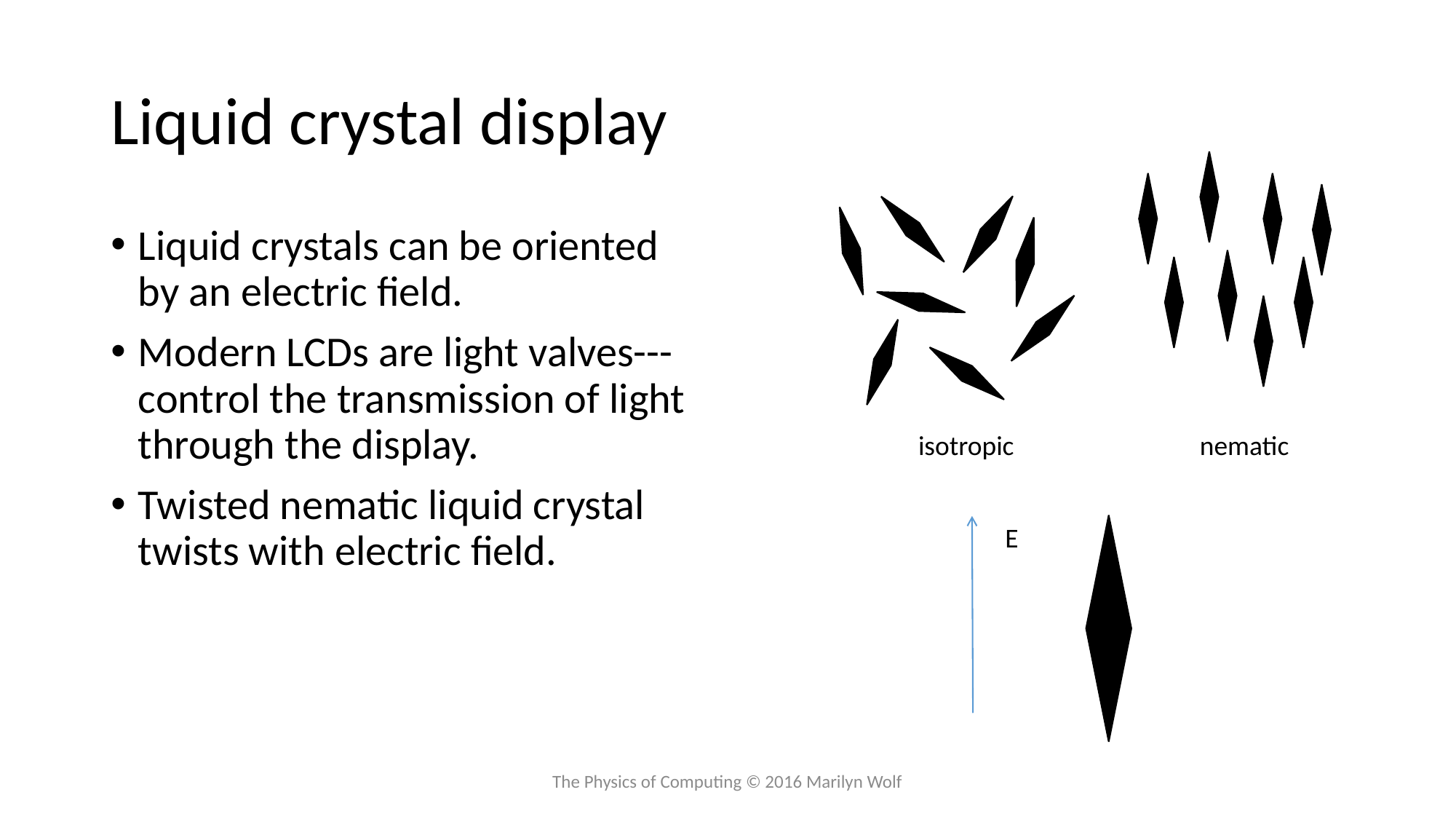

# Liquid crystal display

Liquid crystals can be oriented by an electric field.
Modern LCDs are light valves---control the transmission of light through the display.
Twisted nematic liquid crystal twists with electric field.

isotropic
nematic
E

The Physics of Computing © 2016 Marilyn Wolf